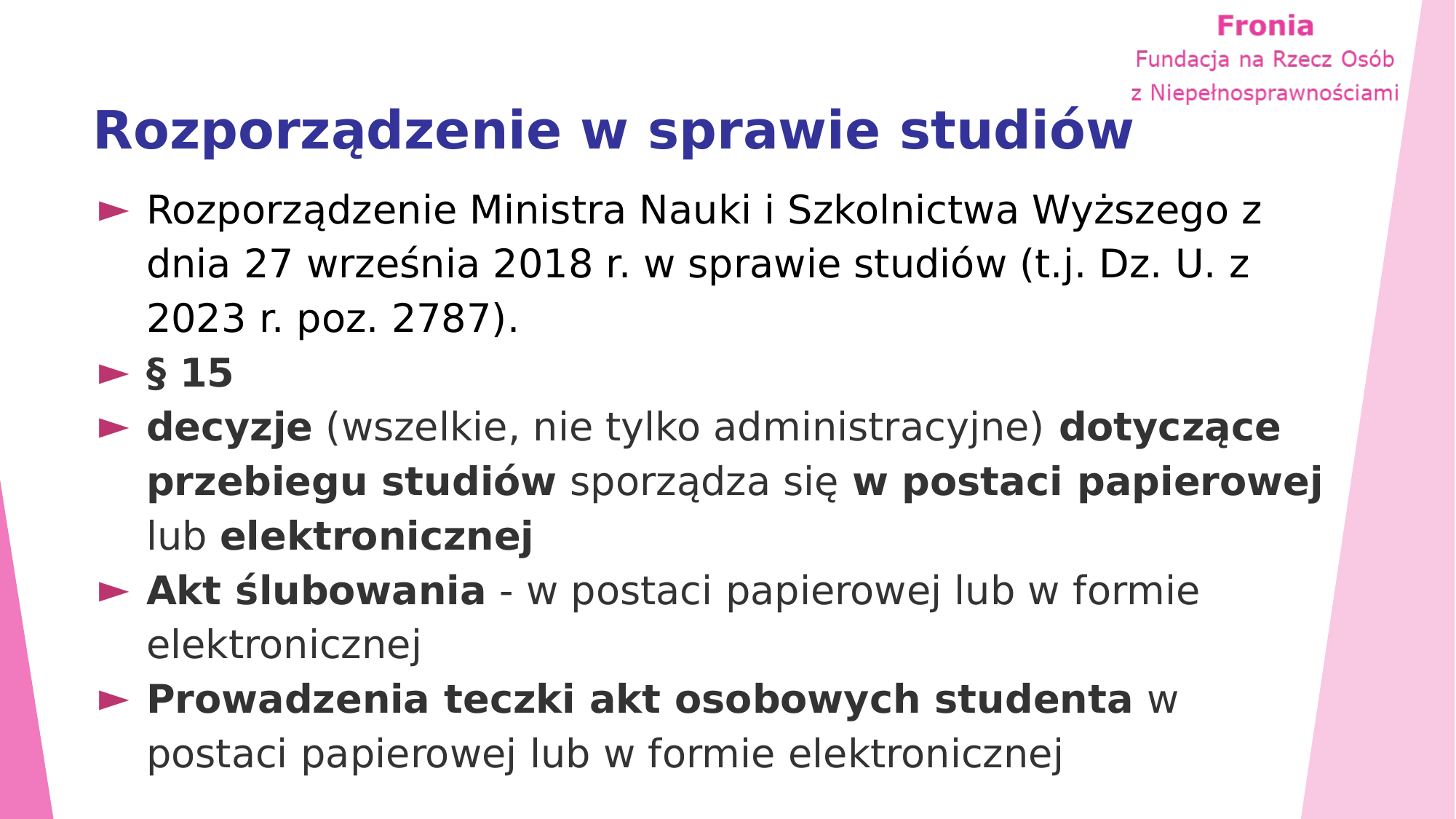

# Rozporządzenie w sprawie studiów

Rozporządzenie Ministra Nauki i Szkolnictwa Wyższego z dnia 27 września 2018 r. w sprawie studiów (t.j. Dz. U. z 2023 r. poz. 2787).
§ 15
decyzje (wszelkie, nie tylko administracyjne) dotyczące przebiegu studiów sporządza się w postaci papierowej lub elektronicznej
Akt ślubowania - w postaci papierowej lub w formie elektronicznej
Prowadzenia teczki akt osobowych studenta w postaci papierowej lub w formie elektronicznej